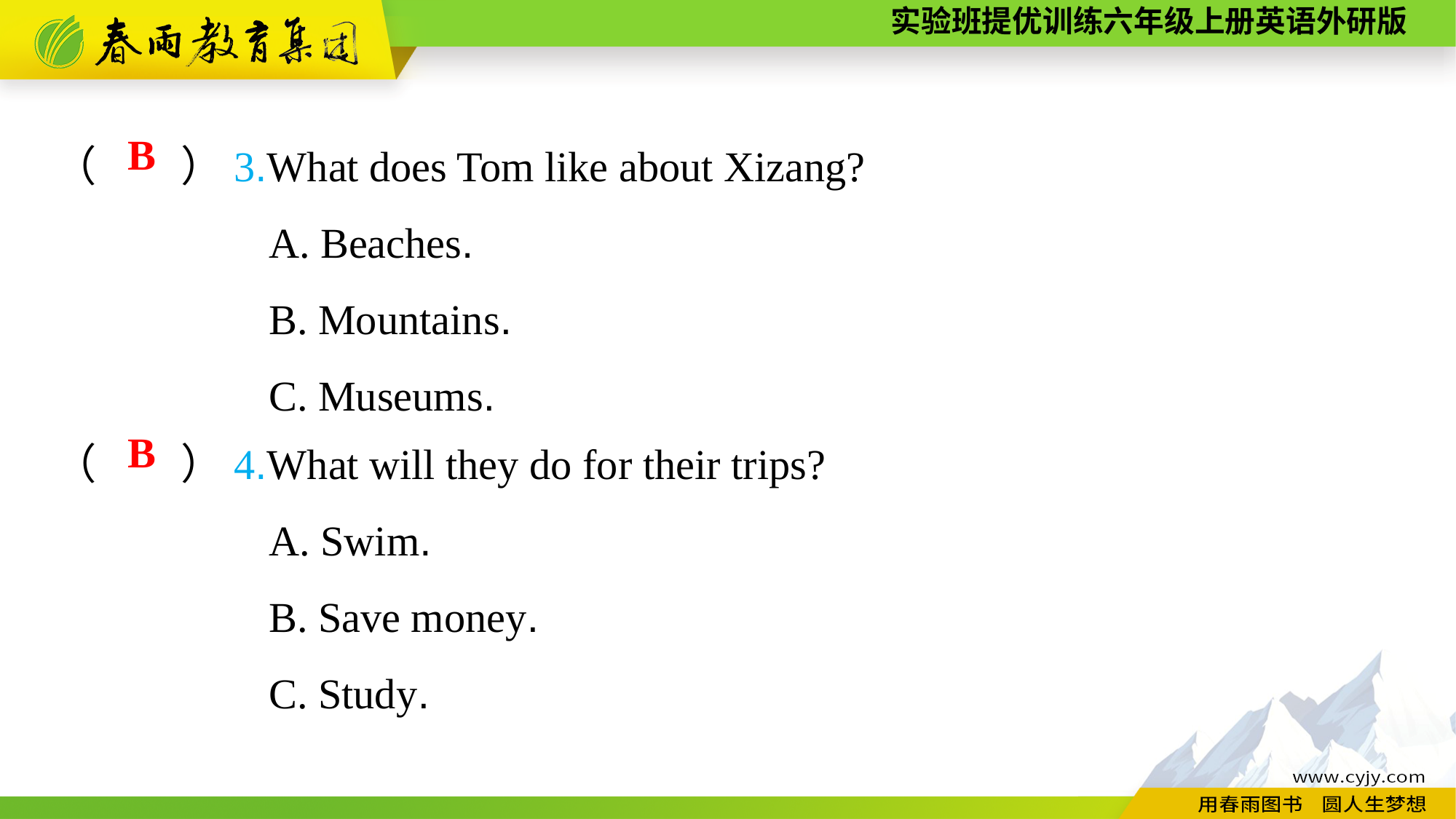

（　　）3.What does Tom like about Xizang?
A. Beaches.
B. Mountains.
C. Museums.
B
（　　）4.What will they do for their trips?
A. Swim.
B. Save money.
C. Study.
B